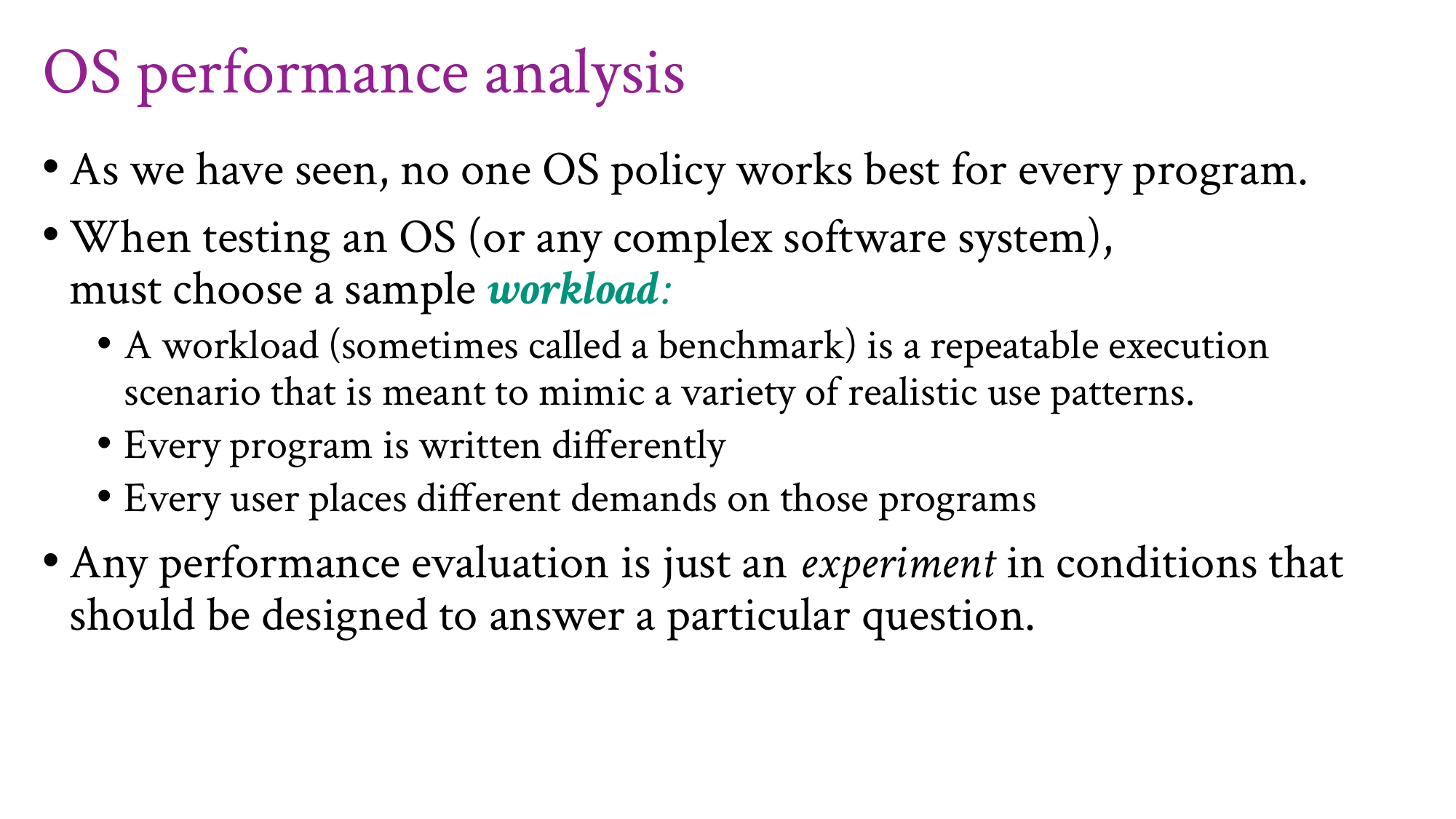

# OS performance analysis
As we have seen, no one OS policy works best for every program.
When testing an OS (or any complex software system),
must choose a sample workload:
A workload (sometimes called a benchmark) is a repeatable execution scenario that is meant to mimic a variety of realistic use patterns.
Every program is written differently
Every user places different demands on those programs
Any performance evaluation is just an experiment in conditions that should be designed to answer a particular question.